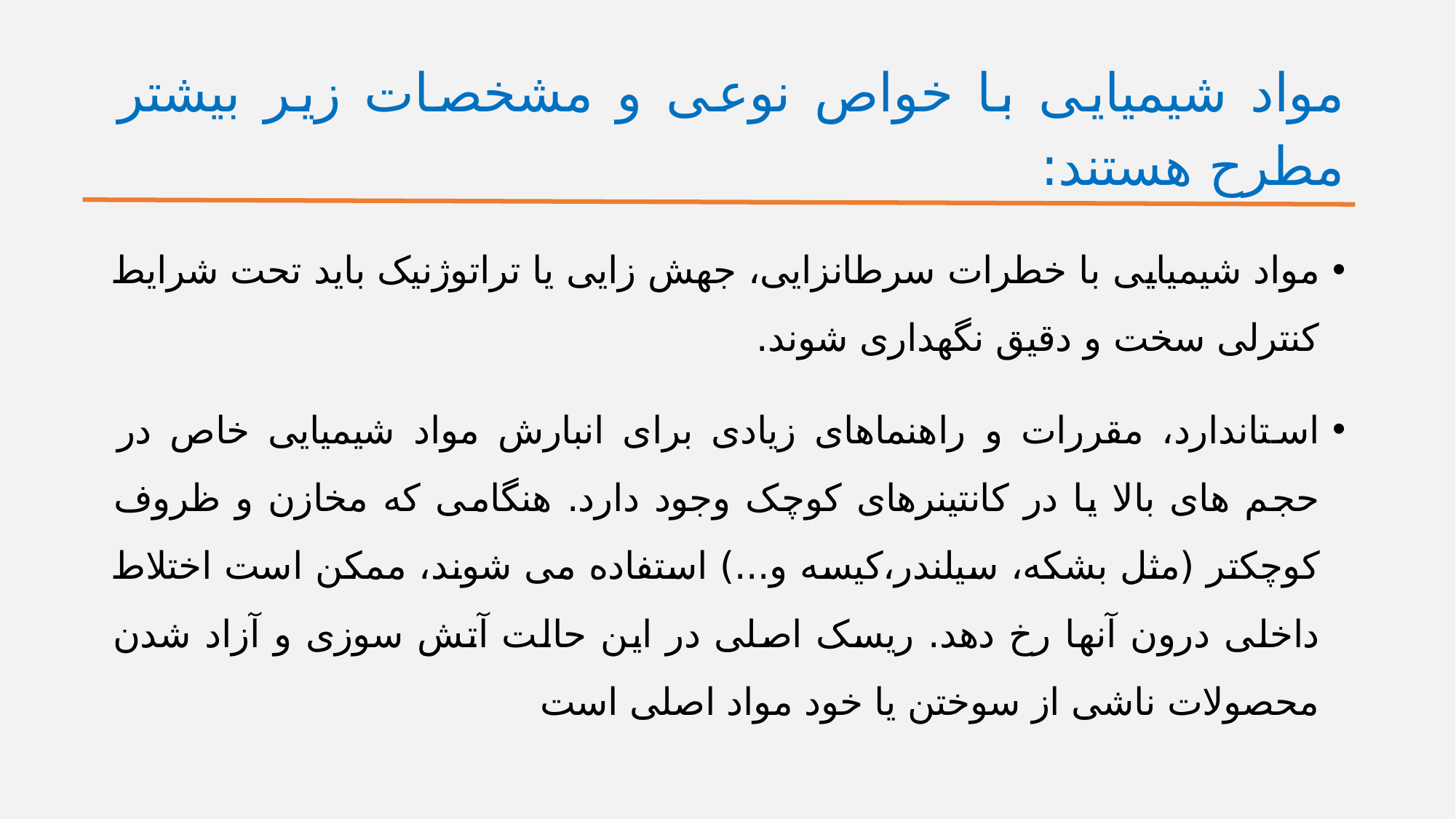

# مواد شیمیایی با خواص نوعی و مشخصات زیر بیشتر مطرح هستند:
مواد شیمیایی با خطرات سرطانزایی، جهش زایی یا تراتوژنیک باید تحت شرایط کنترلی سخت و دقیق نگهداری شوند.
استاندارد، مقررات و راهنماهای زیادی برای انبارش مواد شیمیایی خاص در حجم های بالا یا در کانتینرهای کوچک وجود دارد. هنگامی که مخازن و ظروف کوچکتر (مثل بشکه، سیلندر،کیسه و...) استفاده می شوند، ممکن است اختلاط داخلی درون آنها رخ دهد. ریسک اصلی در این حالت آتش سوزی و آزاد شدن محصولات ناشی از سوختن یا خود مواد اصلی است